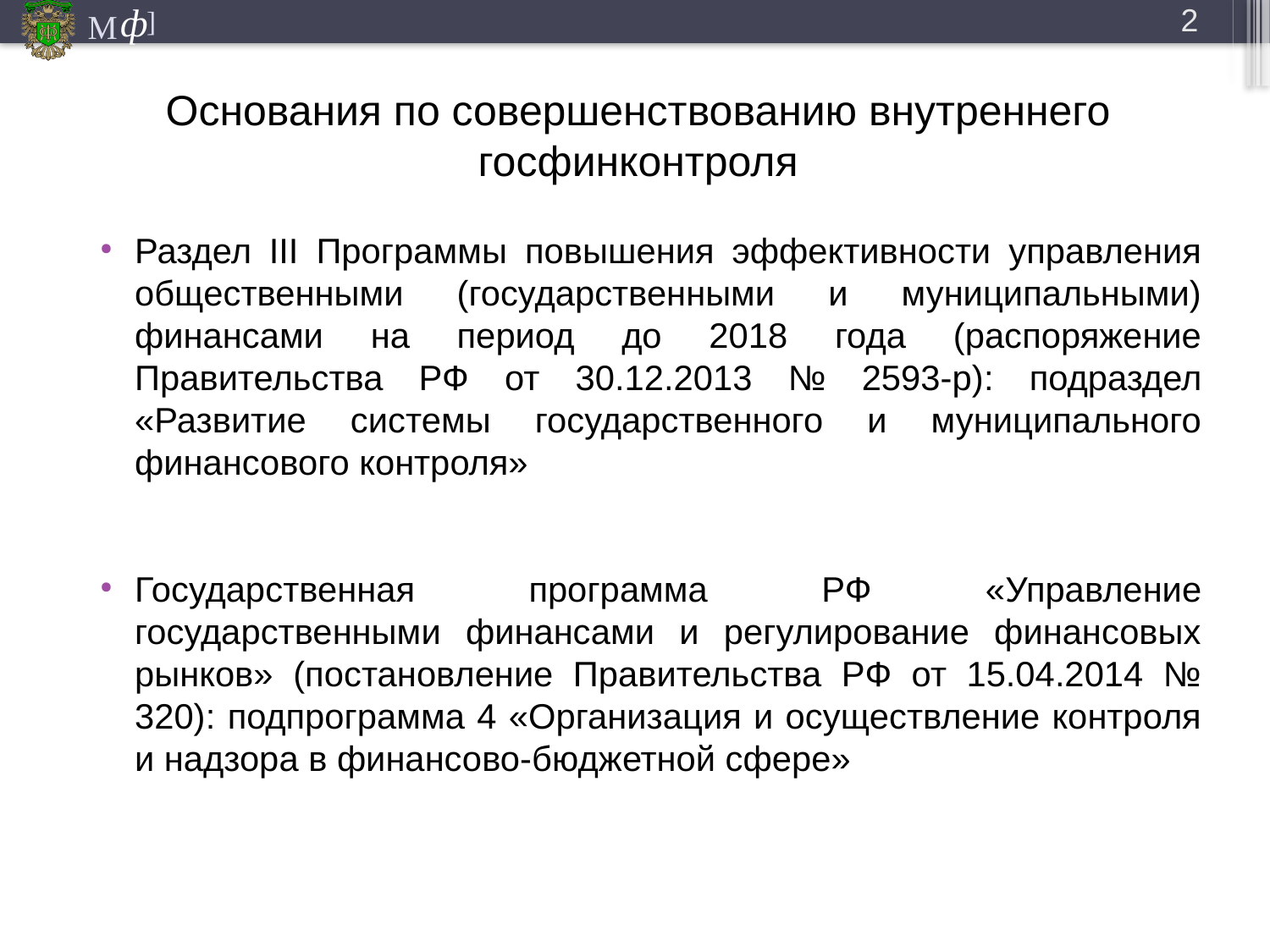

2
# Основания по совершенствованию внутреннего госфинконтроля
Раздел III Программы повышения эффективности управления общественными (государственными и муниципальными) финансами на период до 2018 года (распоряжение Правительства РФ от 30.12.2013 № 2593-р): подраздел «Развитие системы государственного и муниципального финансового контроля»

Государственная программа РФ «Управление государственными финансами и регулирование финансовых рынков» (постановление Правительства РФ от 15.04.2014 № 320): подпрограмма 4 «Организация и осуществление контроля и надзора в финансово-бюджетной сфере»